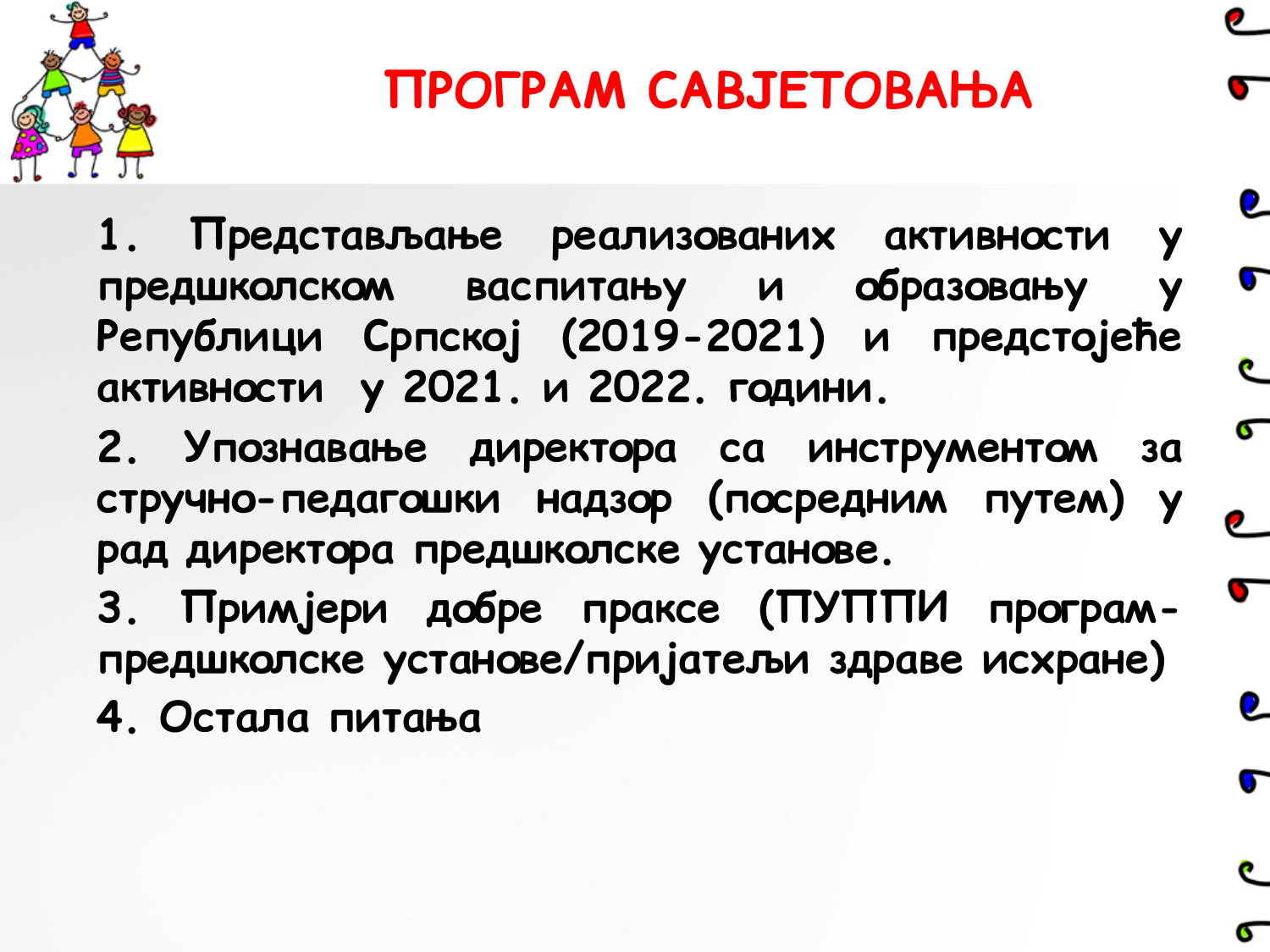

# ПРОГРАМ САВЈЕТОВАЊА
1. Представљање реализованих активности у предшколском васпитању и образовању у Републици Српској (2019-2021) и предстојеће активности  у 2021. и 2022. години.
2. Упознавање директора са инструментом за стручно-педагошки надзор (посредним путем) у рад директора предшколске установе.
3. Примјери добре праксе (ПУППИ програм- предшколске установе/пријатељи здраве исхране)
4. Остала питaња